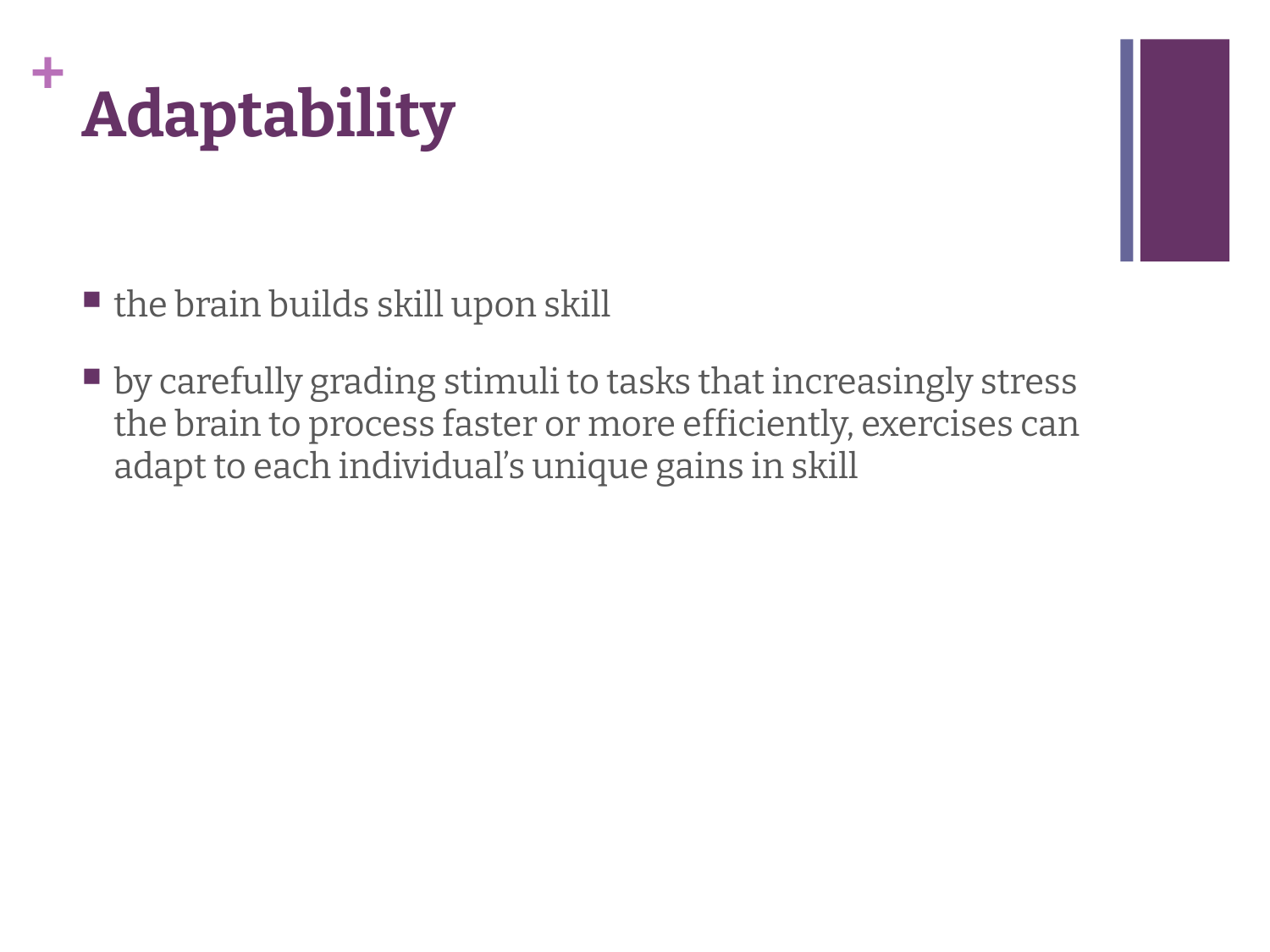

# Adaptability
the brain builds skill upon skill
by carefully grading stimuli to tasks that increasingly stress the brain to process faster or more efficiently, exercises can adapt to each individual’s unique gains in skill